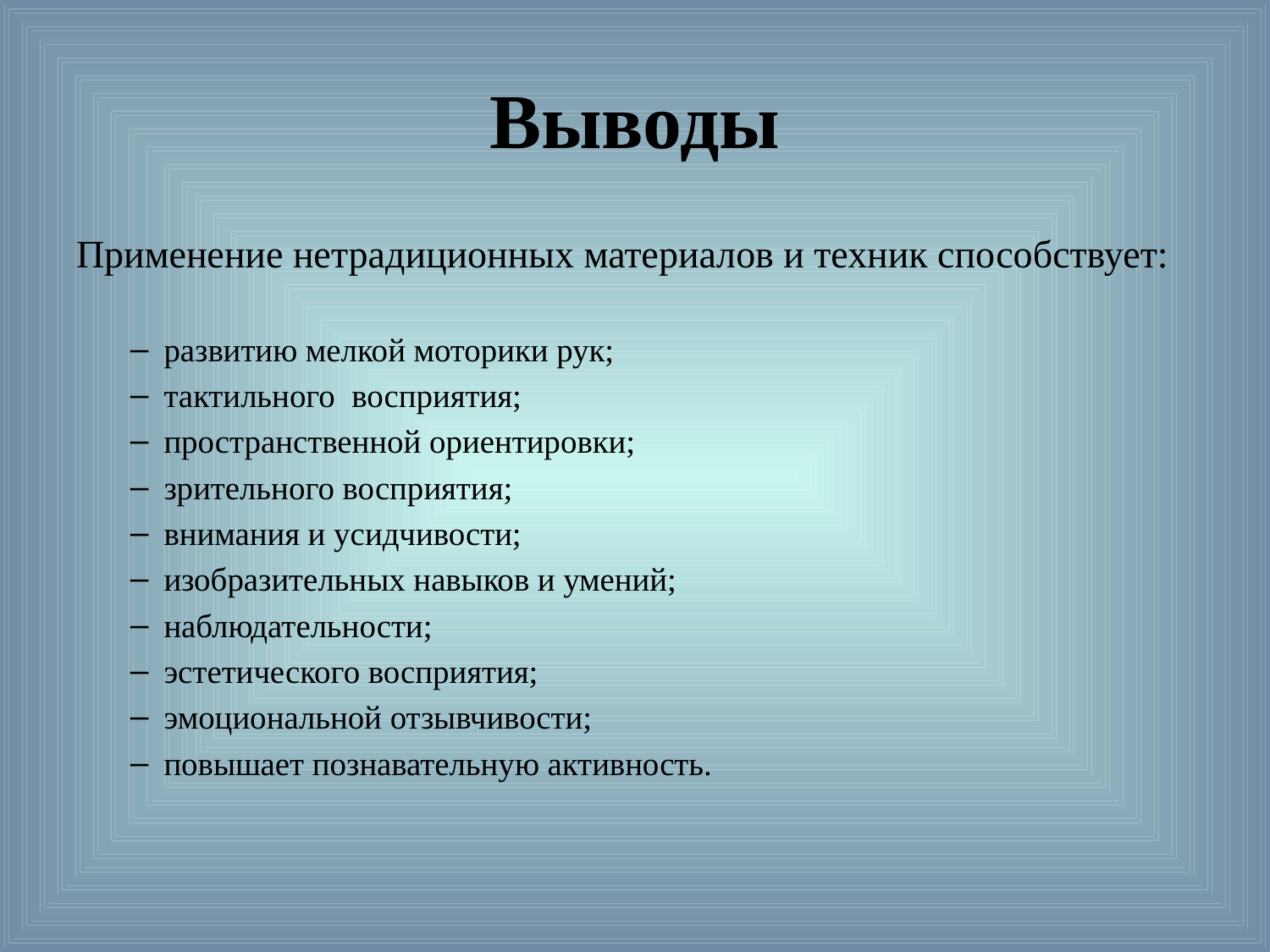

# Выводы
Применение нетрадиционных материалов и техник способствует:
развитию мелкой моторики рук;
тактильного  восприятия;
пространственной ориентировки;
зрительного восприятия;
внимания и усидчивости;
изобразительных навыков и умений;
наблюдательности;
эстетического восприятия;
эмоциональной отзывчивости;
повышает познавательную активность.